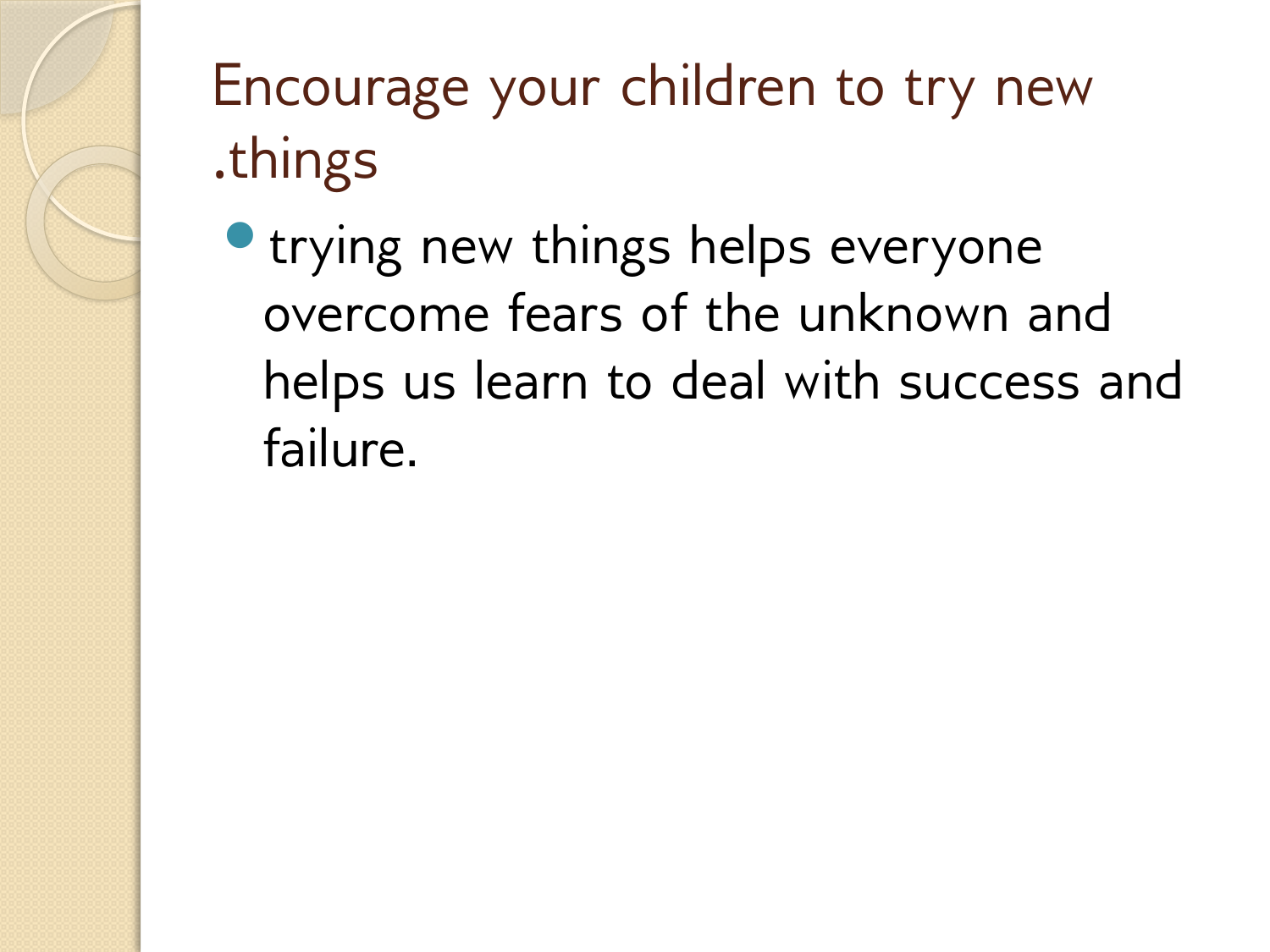

# Encourage your children to try new things.
trying new things helps everyone overcome fears of the unknown and helps us learn to deal with success and failure.